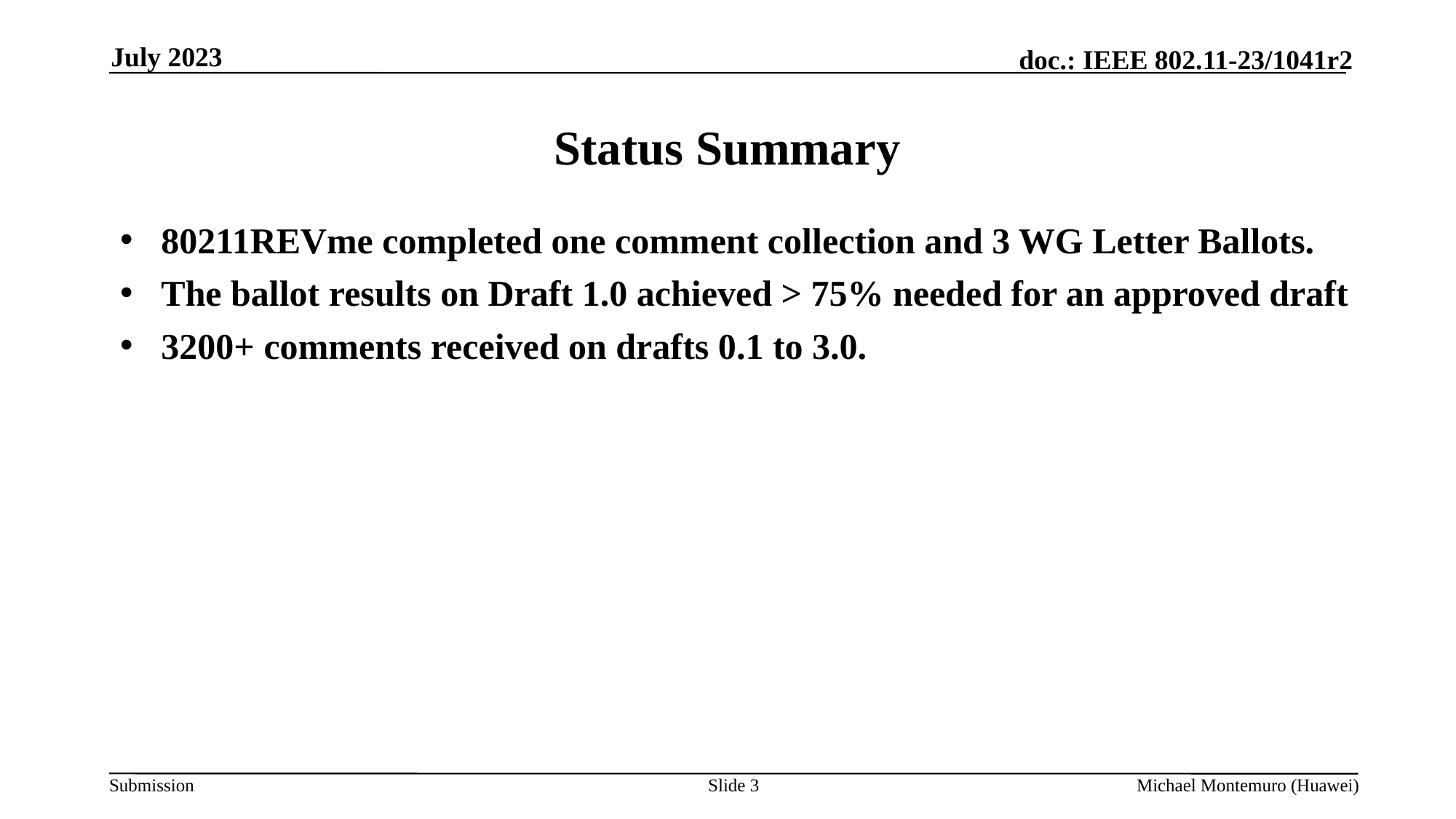

July 2023
# Status Summary
80211REVme completed one comment collection and 3 WG Letter Ballots.
The ballot results on Draft 1.0 achieved > 75% needed for an approved draft
3200+ comments received on drafts 0.1 to 3.0.
Slide 3
Michael Montemuro (Huawei)